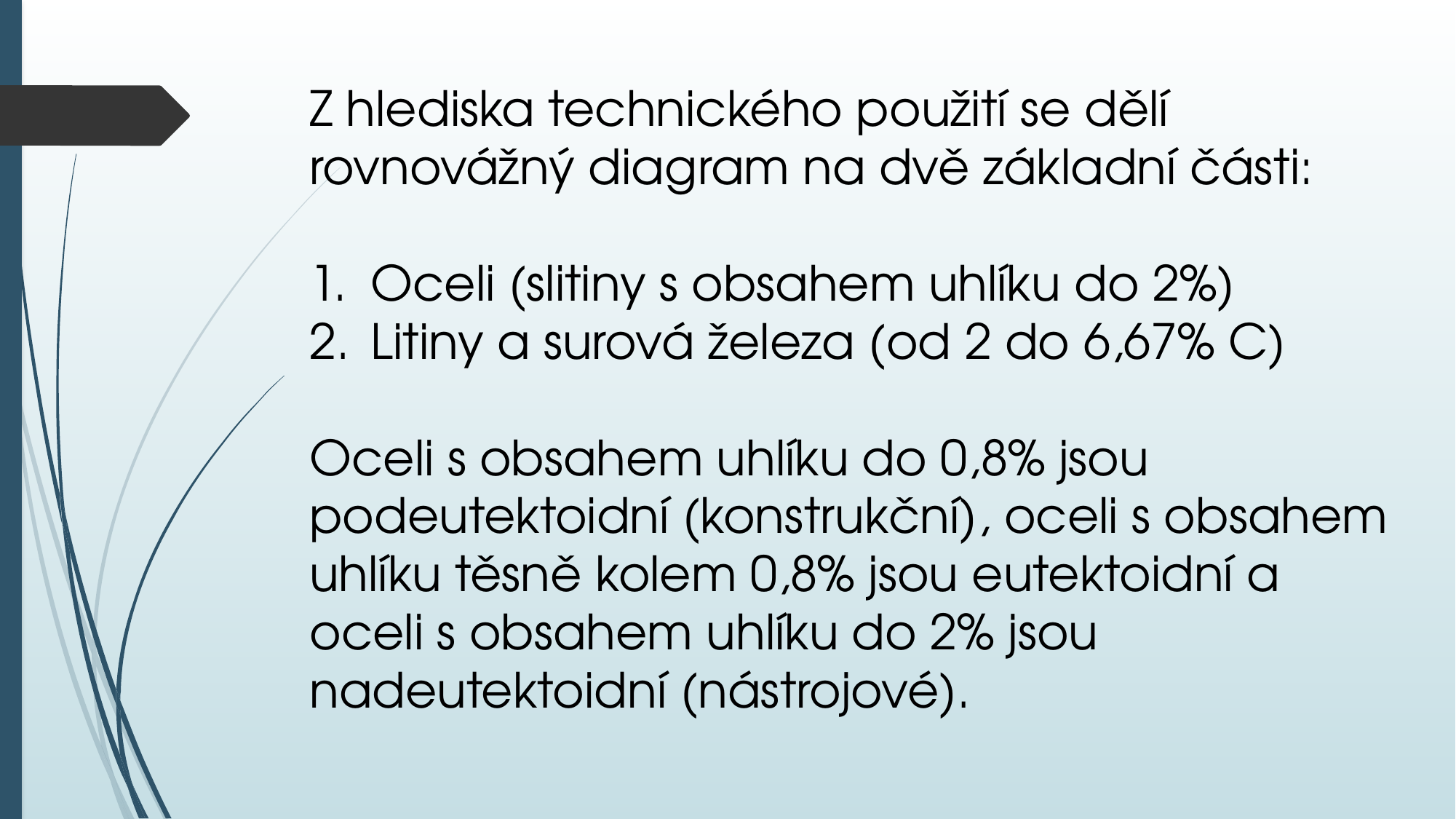

Z hlediska technického použití se dělí
rovnovážný diagram na dvě základní části:

Oceli (slitiny s obsahem uhlíku do 2%)
Litiny a surová železa (od 2 do 6,67% C)

Oceli s obsahem uhlíku do 0,8% jsou
podeutektoidní (konstrukční), oceli s obsahem
uhlíku těsně kolem 0,8% jsou eutektoidní a
oceli s obsahem uhlíku do 2% jsou
nadeutektoidní (nástrojové).